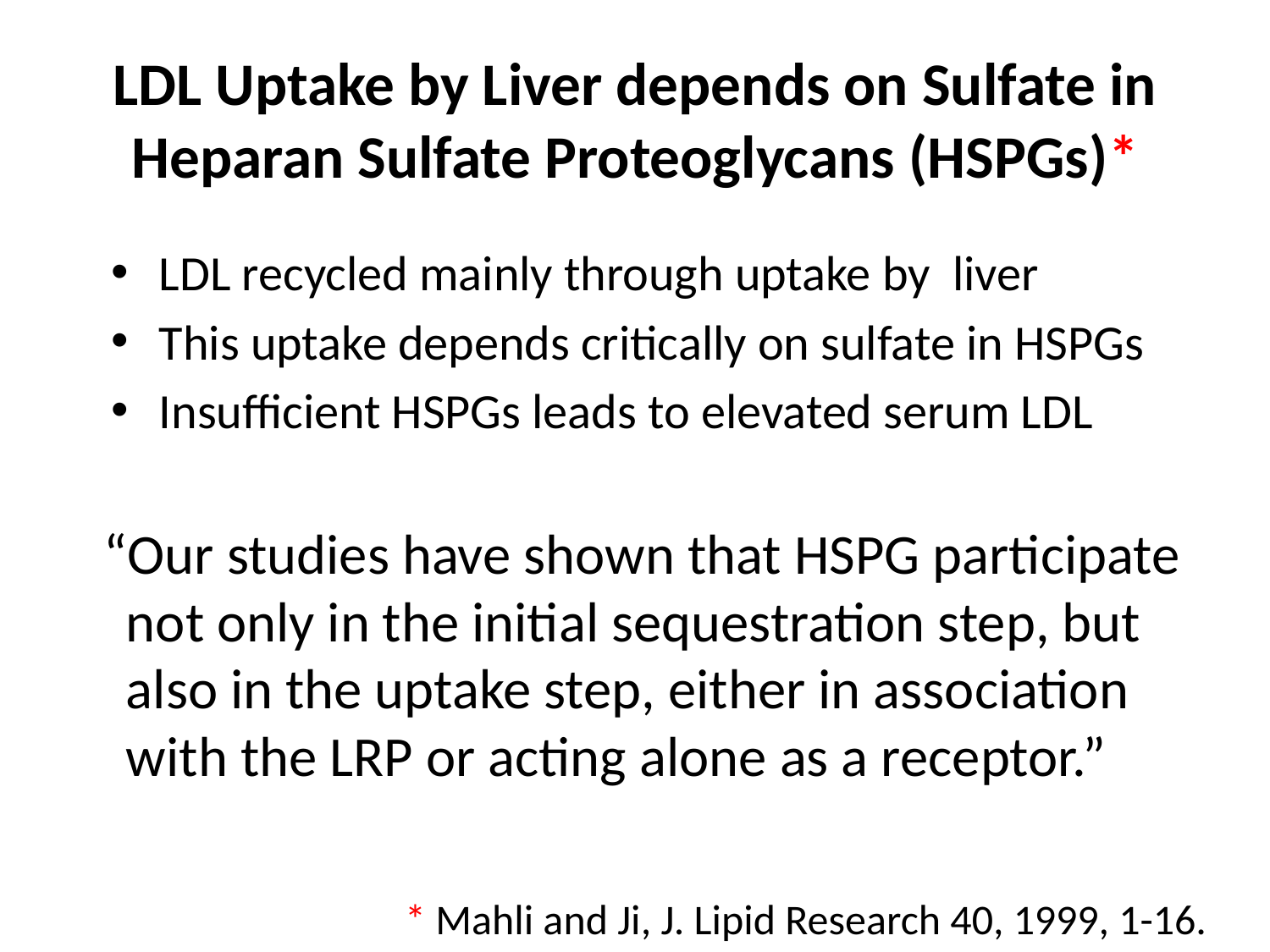

# LDL Uptake by Liver depends on Sulfate in Heparan Sulfate Proteoglycans (HSPGs)*
LDL recycled mainly through uptake by  liver
This uptake depends critically on sulfate in HSPGs
Insufficient HSPGs leads to elevated serum LDL
  “Our studies have shown that HSPG participate not only in the initial sequestration step, but also in the uptake step, either in association with the LRP or acting alone as a receptor.”
* Mahli and Ji, J. Lipid Research 40, 1999, 1-16.